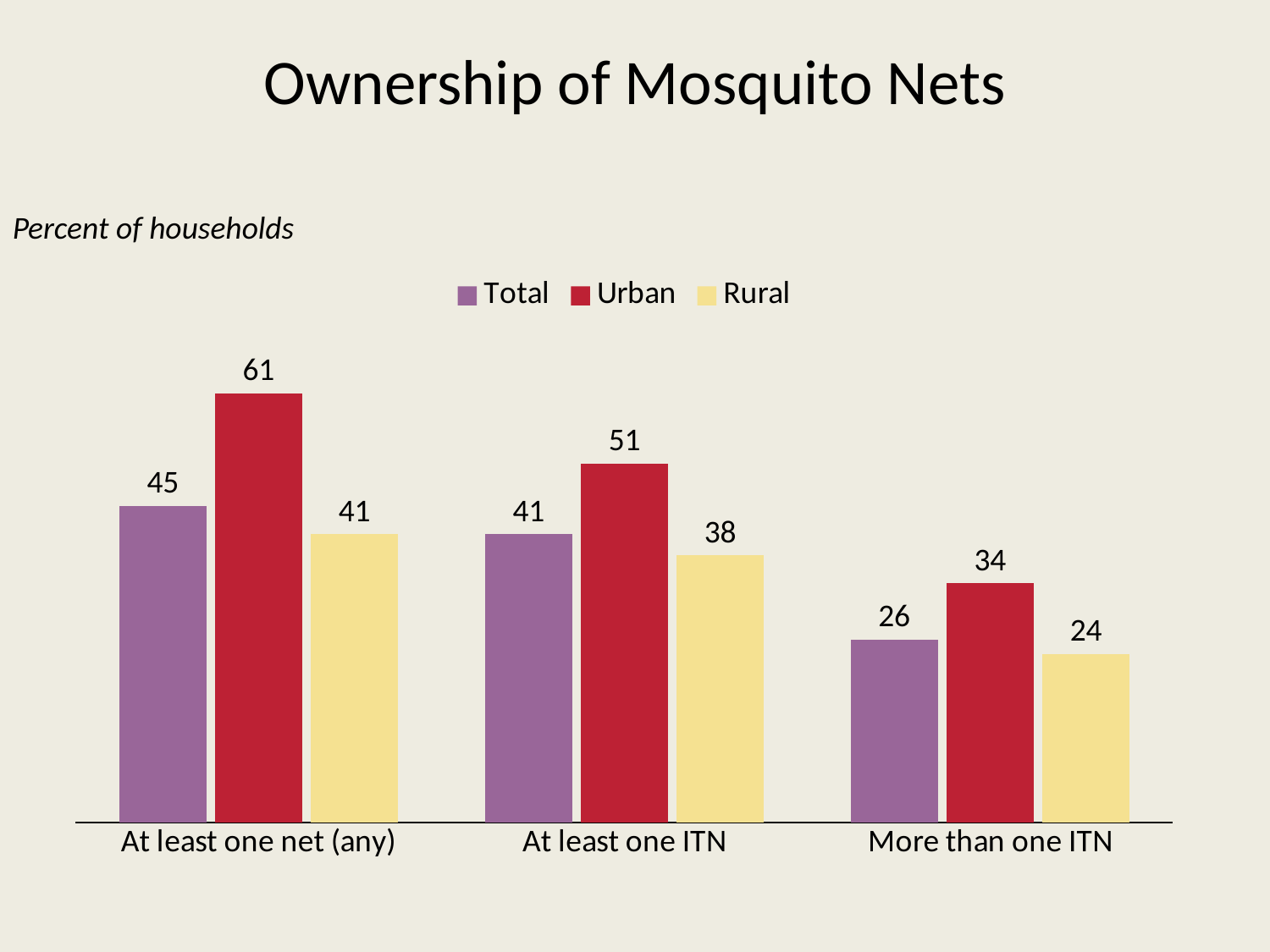

# Ownership of Mosquito Nets
Percent of households

### Chart

| Category | Total | Urban | Rural |
|---|---|---|---|
| At least one net (any) | 45.0 | 61.0 | 41.0 |
| At least one ITN | 41.0 | 51.0 | 38.0 |
| More than one ITN | 26.0 | 34.0 | 24.0 |